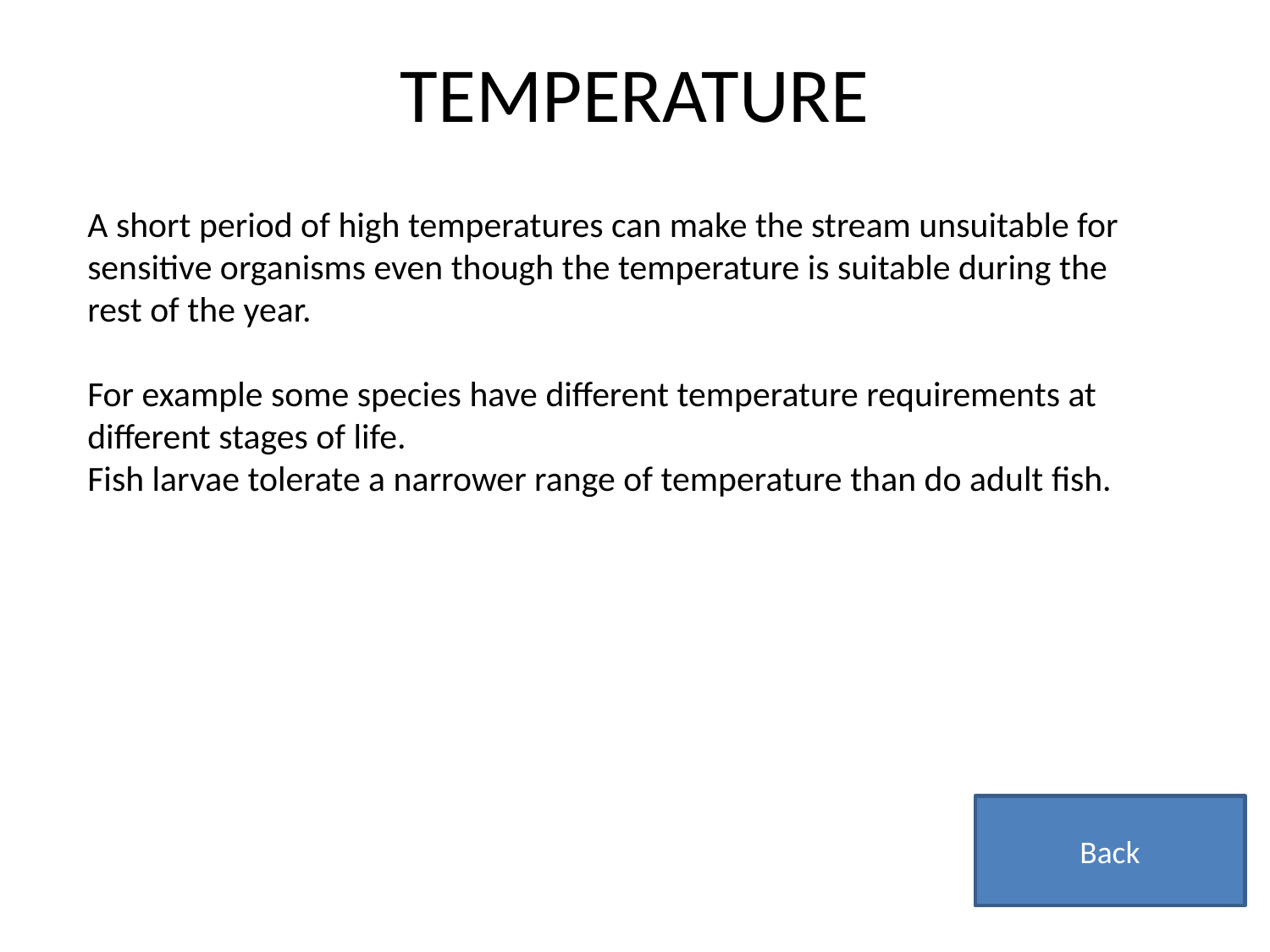

TEMPERATURE
A short period of high temperatures can make the stream unsuitable for sensitive organisms even though the temperature is suitable during the rest of the year.

For example some species have different temperature requirements at different stages of life.
Fish larvae tolerate a narrower range of temperature than do adult fish.

Back